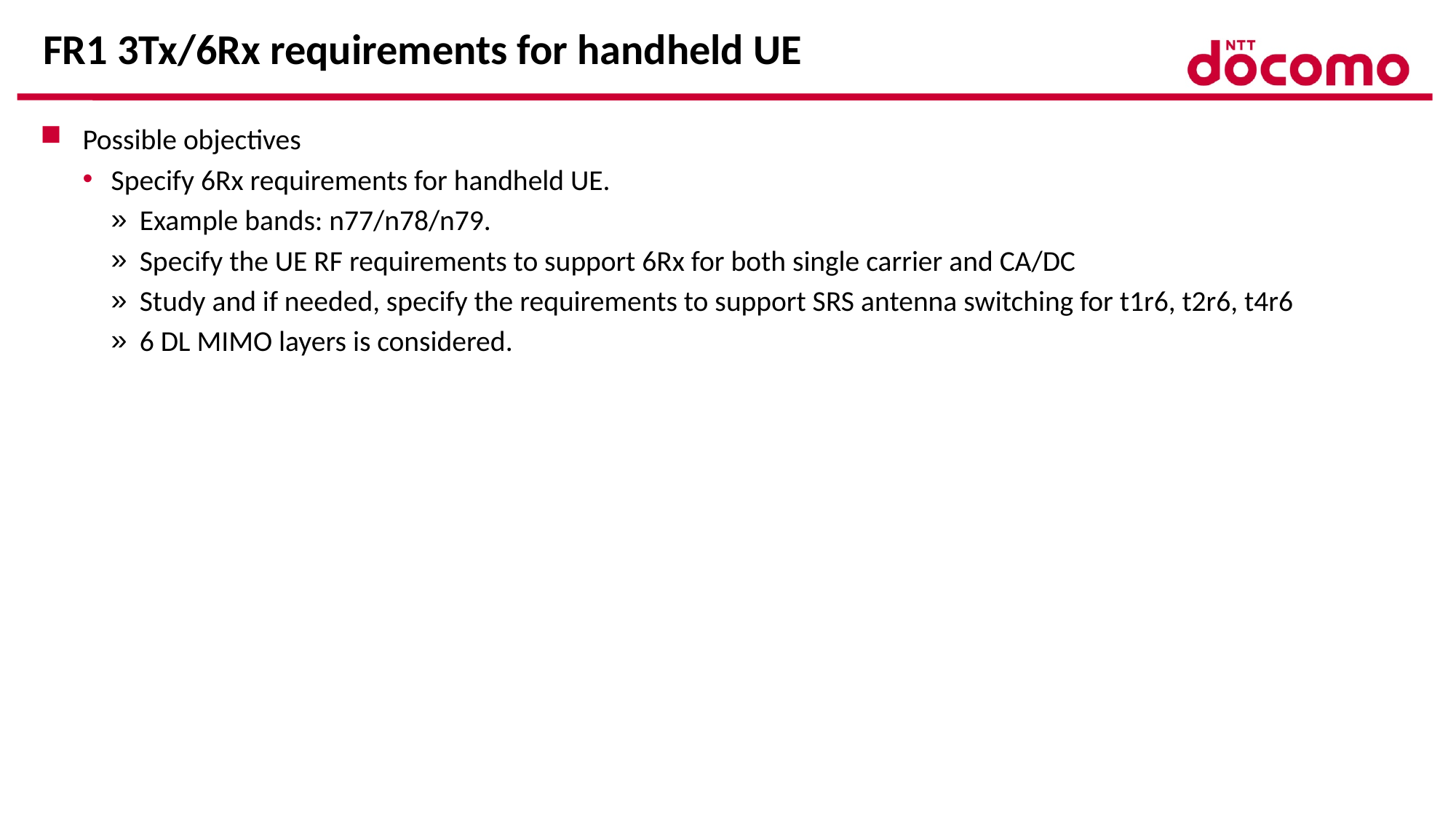

# FR1 3Tx/6Rx requirements for handheld UE
Possible objectives
Specify 6Rx requirements for handheld UE.
Example bands: n77/n78/n79.
Specify the UE RF requirements to support 6Rx for both single carrier and CA/DC
Study and if needed, specify the requirements to support SRS antenna switching for t1r6, t2r6, t4r6
6 DL MIMO layers is considered.